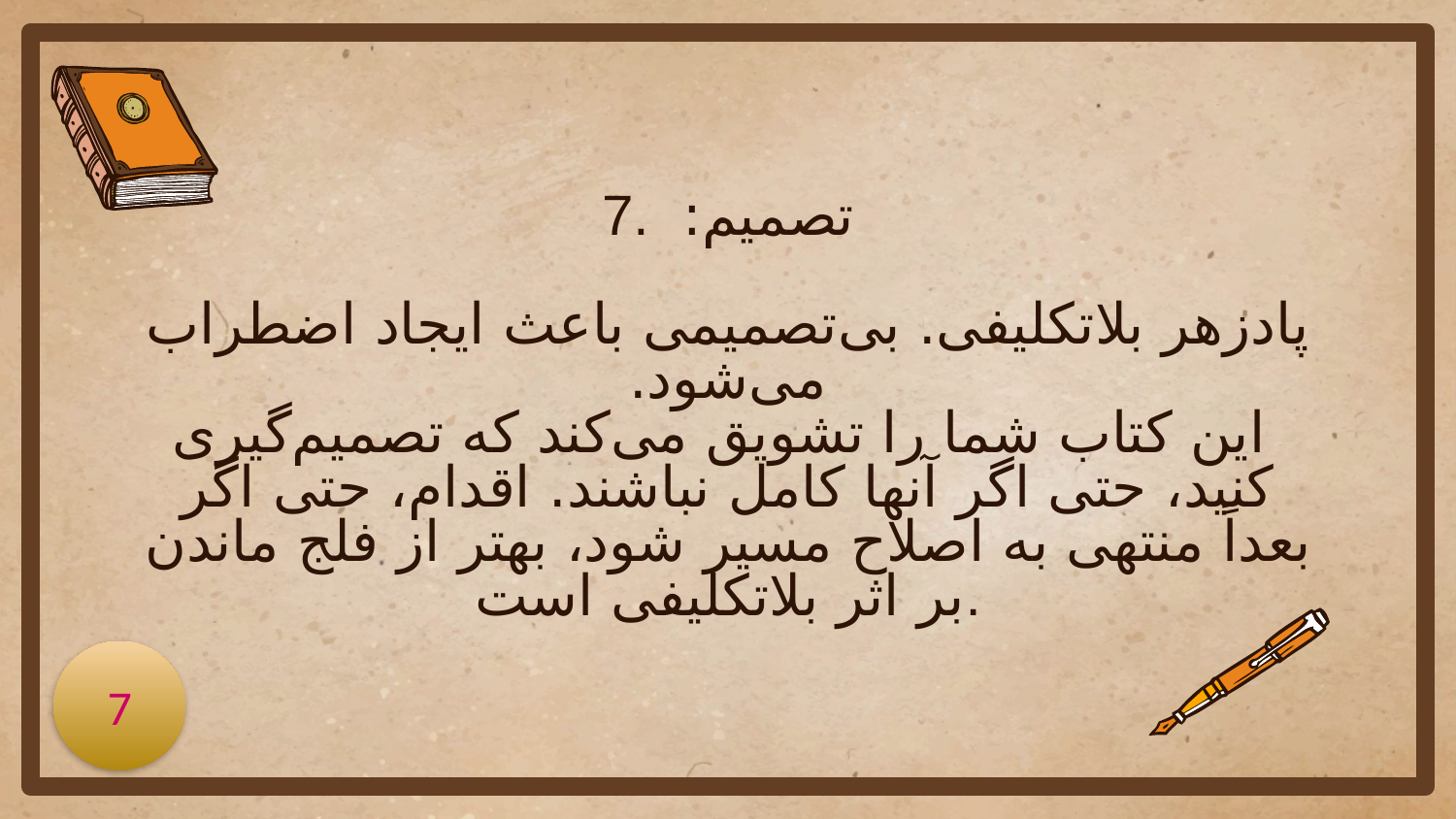

# 7. تصمیم: پادزهر بلاتکلیفی. بی‌تصمیمی باعث ایجاد اضطراب می‌شود. این کتاب شما را تشویق می‌کند که تصمیم‌گیری کنید، حتی اگر آنها کامل نباشند. اقدام، حتی اگر بعداً منتهی به اصلاح مسیر شود، بهتر از فلج ماندن بر اثر بلاتکلیفی است.

7